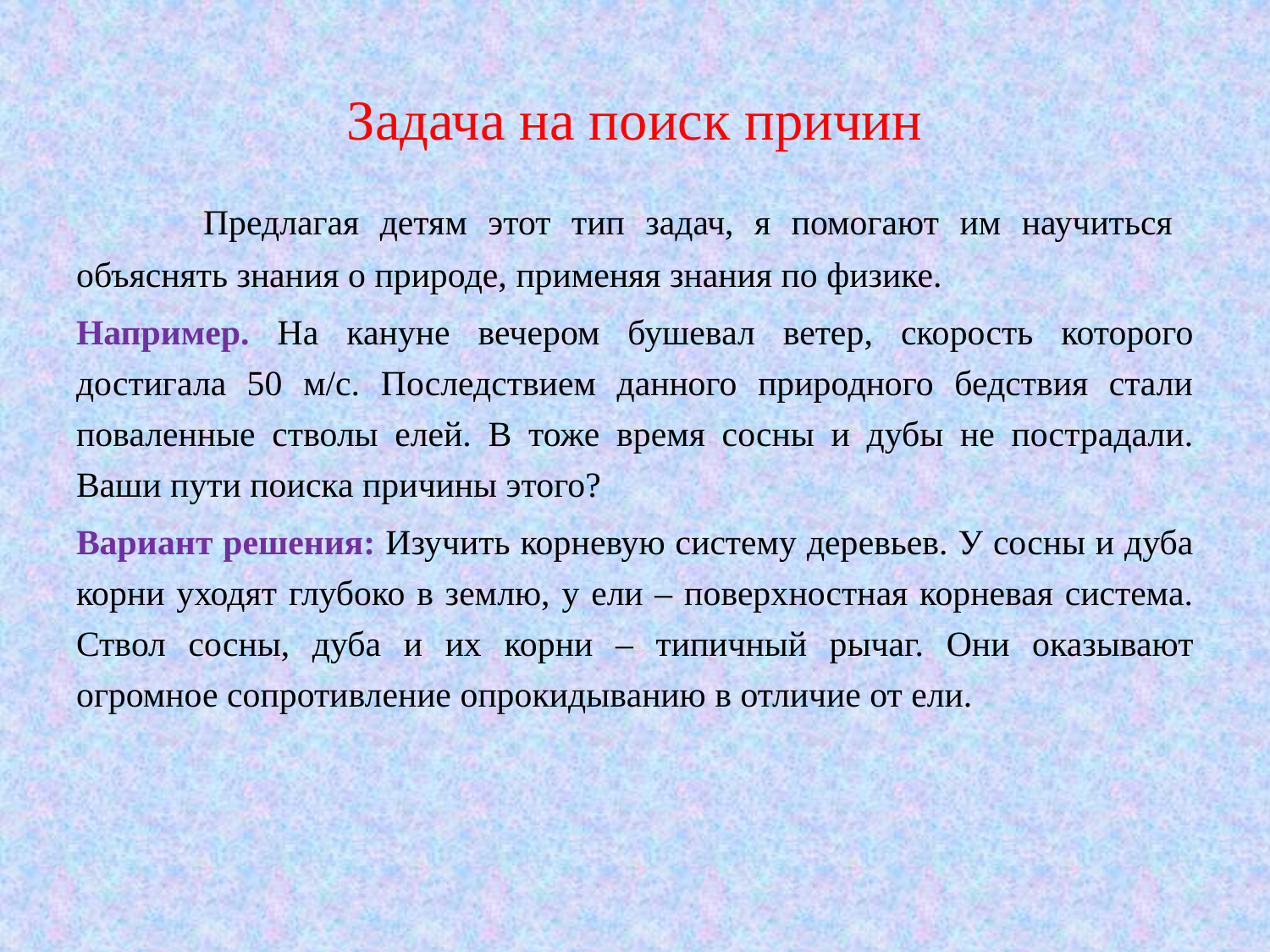

# Задача на поиск причин
	Предлагая детям этот тип задач, я помогают им научиться  объяснять знания о природе, применяя знания по физике.
Например. На кануне вечером бушевал ветер, скорость которого достигала 50 м/с. Последствием данного природного бедствия стали поваленные стволы елей. В тоже время сосны и дубы не пострадали. Ваши пути поиска причины этого?
Вариант решения: Изучить корневую систему деревьев. У сосны и дуба корни уходят глубоко в землю, у ели – поверхностная корневая система. Ствол сосны, дуба и их корни – типичный рычаг. Они оказывают огромное сопротивление опрокидыванию в отличие от ели.